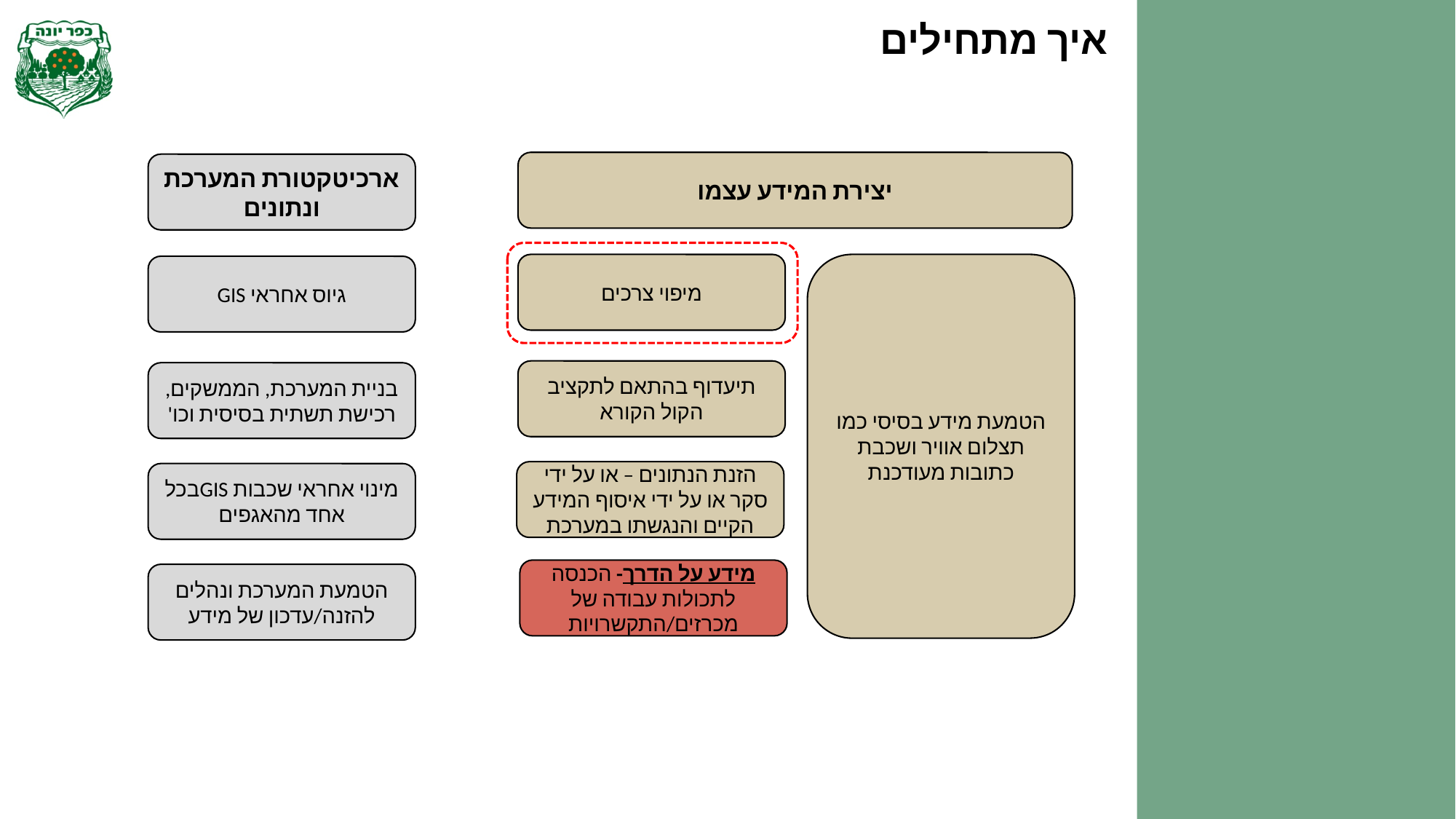

איך מתחילים
יצירת המידע עצמו
ארכיטקטורת המערכת ונתונים

הטמעת מידע בסיסי כמו תצלום אוויר ושכבת כתובות מעודכנת
מיפוי צרכים
גיוס אחראי GIS
תיעדוף בהתאם לתקציב הקול הקורא
בניית המערכת, הממשקים, רכישת תשתית בסיסית וכו'
הזנת הנתונים – או על ידי סקר או על ידי איסוף המידע הקיים והנגשתו במערכת
מינוי אחראי שכבות GISבכל אחד מהאגפים
מידע על הדרך- הכנסה לתכולות עבודה של מכרזים/התקשרויות
הטמעת המערכת ונהלים להזנה/עדכון של מידע